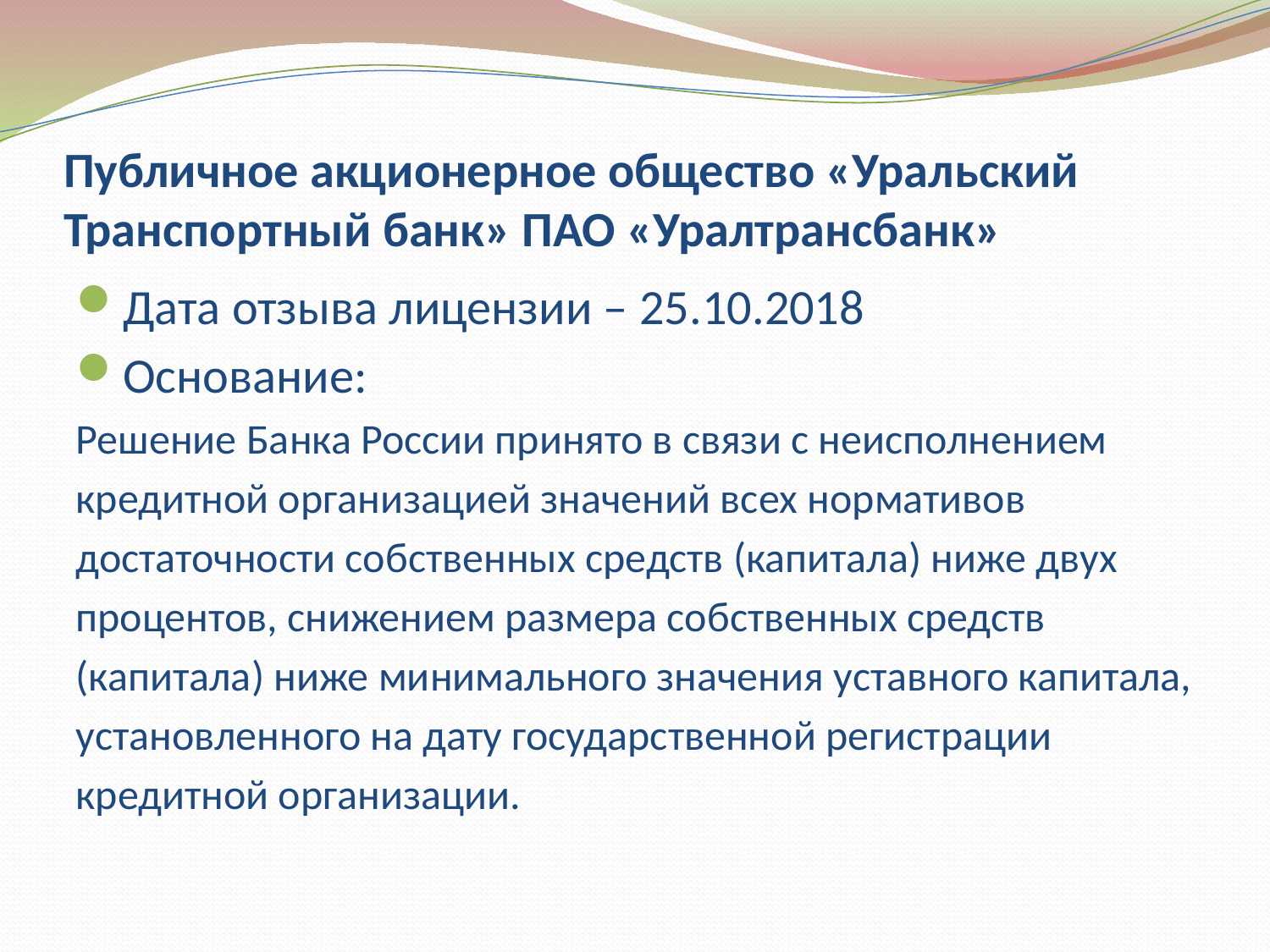

# Публичное акционерное общество «Уральский Транспортный банк» ПАО «Уралтрансбанк»
Дата отзыва лицензии – 25.10.2018
Основание:
Решение Банка России принято в связи с неисполнением
кредитной организацией значений всех нормативов
достаточности собственных средств (капитала) ниже двух
процентов, снижением размера собственных средств
(капитала) ниже минимального значения уставного капитала,
установленного на дату государственной регистрации
кредитной организации.